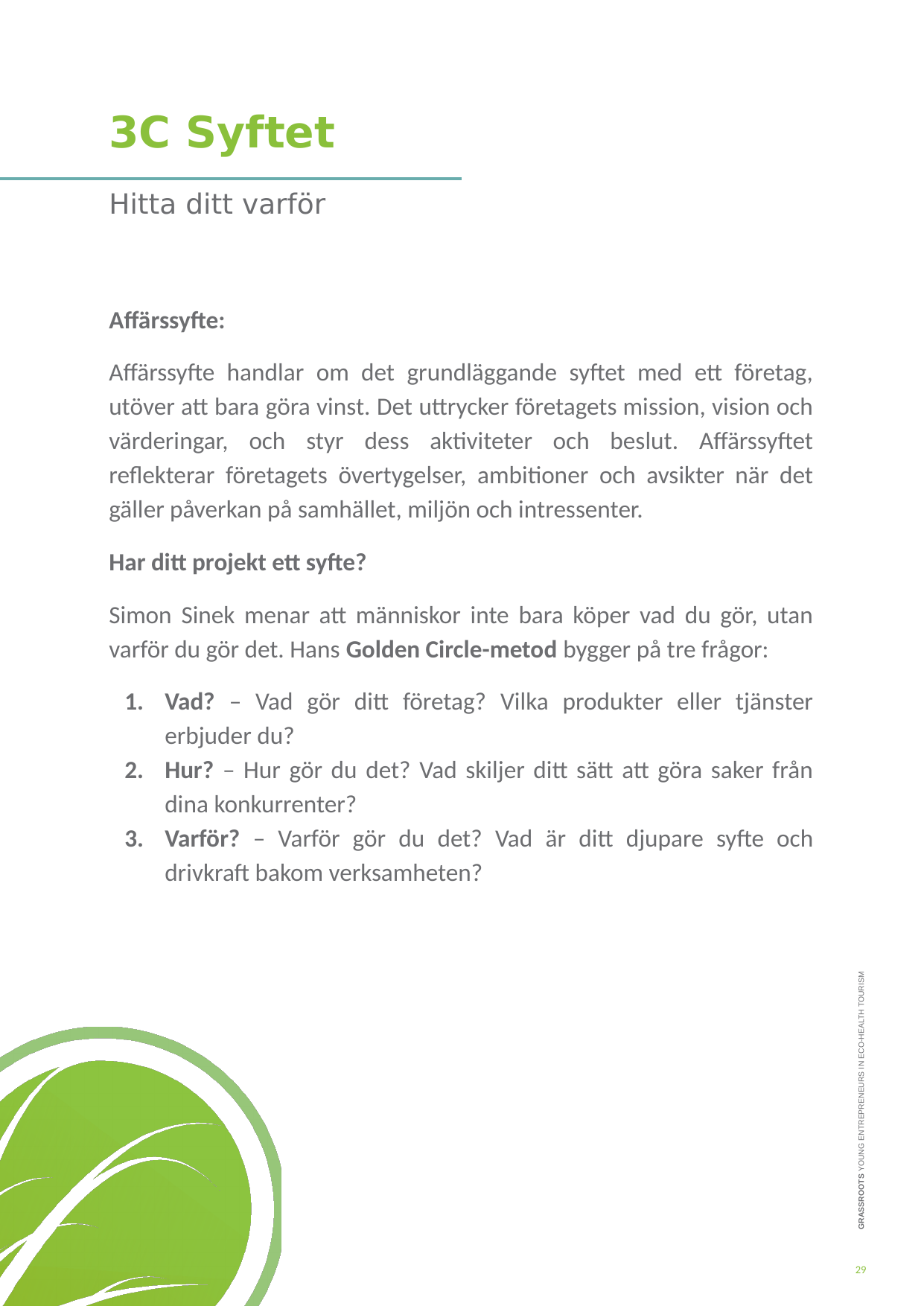

3C Syftet
Hitta ditt varför
Affärssyfte:
Affärssyfte handlar om det grundläggande syftet med ett företag, utöver att bara göra vinst. Det uttrycker företagets mission, vision och värderingar, och styr dess aktiviteter och beslut. Affärssyftet reflekterar företagets övertygelser, ambitioner och avsikter när det gäller påverkan på samhället, miljön och intressenter.
Har ditt projekt ett syfte?
Simon Sinek menar att människor inte bara köper vad du gör, utan varför du gör det. Hans Golden Circle-metod bygger på tre frågor:
Vad? – Vad gör ditt företag? Vilka produkter eller tjänster erbjuder du?
Hur? – Hur gör du det? Vad skiljer ditt sätt att göra saker från dina konkurrenter?
Varför? – Varför gör du det? Vad är ditt djupare syfte och drivkraft bakom verksamheten?

29